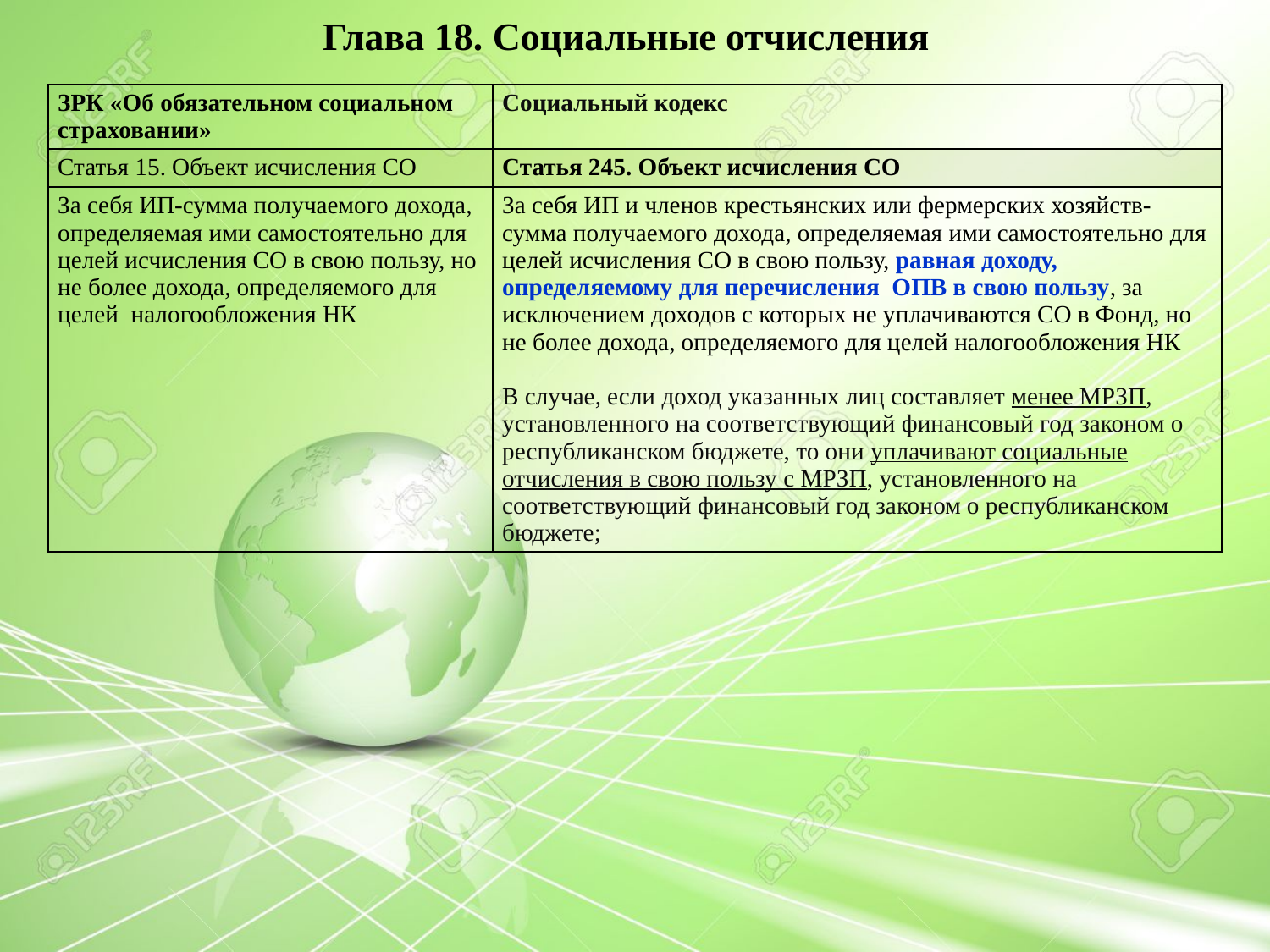

Глава 18. Социальные отчисления
| ЗРК «Об обязательном социальном страховании» | Социальный кодекс |
| --- | --- |
| Статья 15. Объект исчисления СО | Статья 245. Объект исчисления СО |
| За себя ИП-сумма получаемого дохода, определяемая ими самостоятельно для целей исчисления СО в свою пользу, но не более дохода, определяемого для целей налогообложения НК | За себя ИП и членов крестьянских или фермерских хозяйств-сумма получаемого дохода, определяемая ими самостоятельно для целей исчисления СО в свою пользу, равная доходу, определяемому для перечисления ОПВ в свою пользу, за исключением доходов с которых не уплачиваются СО в Фонд, но не более дохода, определяемого для целей налогообложения НК В случае, если доход указанных лиц составляет менее МРЗП, установленного на соответствующий финансовый год законом о республиканском бюджете, то они уплачивают социальные отчисления в свою пользу с МРЗП, установленного на соответствующий финансовый год законом о республиканском бюджете; |